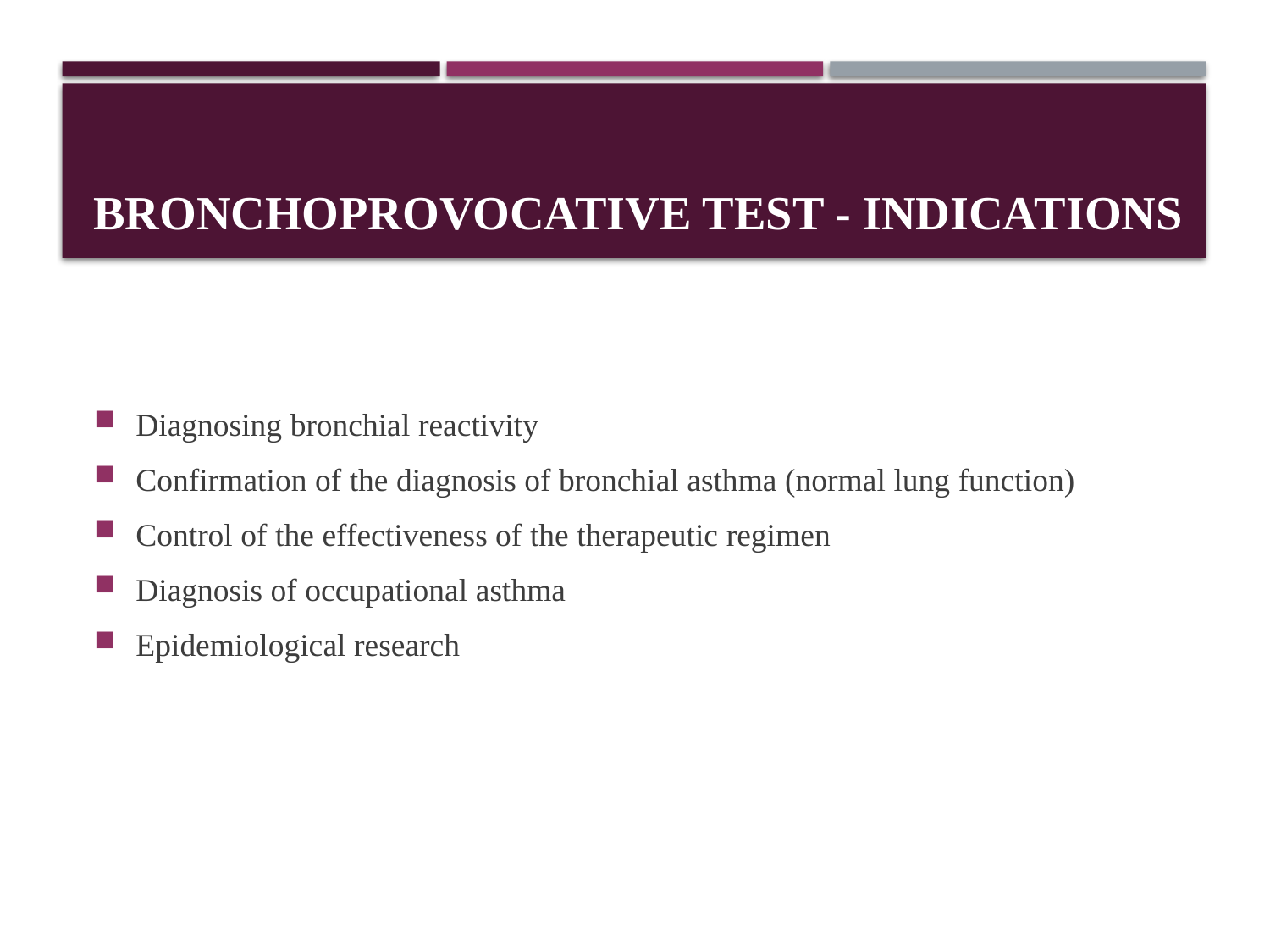

# BRONCHOPROVOCATIVE TEST - INDICATIONS
Diagnosing bronchial reactivity
Confirmation of the diagnosis of bronchial asthma (normal lung function)
Control of the effectiveness of the therapeutic regimen
Diagnosis of occupational asthma
Epidemiological research